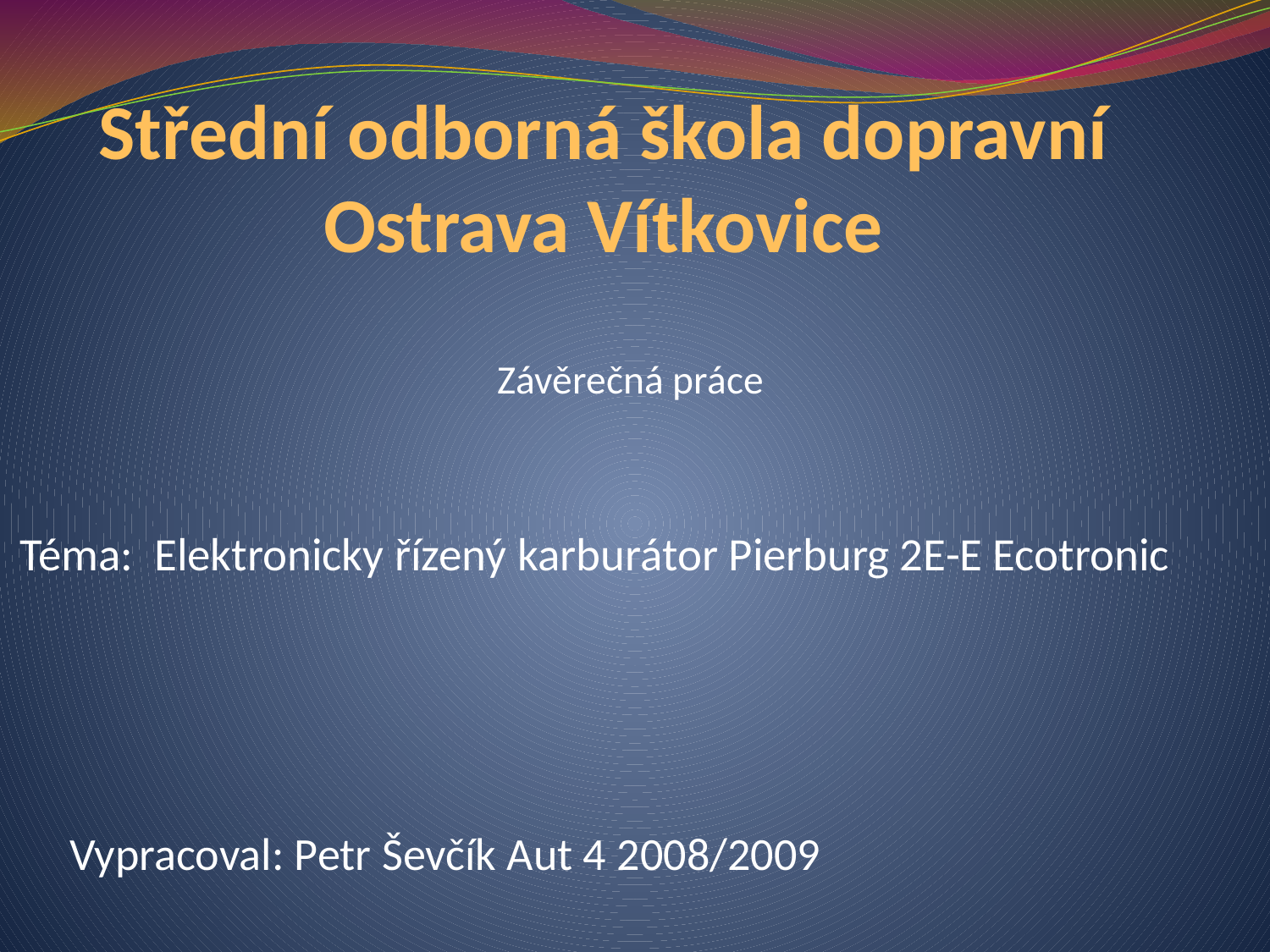

# Střední odborná škola dopravní Ostrava Vítkovice
Závěrečná práce

Téma:  Elektronicky řízený karburátor Pierburg 2E-E Ecotronic

Vypracoval: Petr Ševčík Aut 4 2008/2009